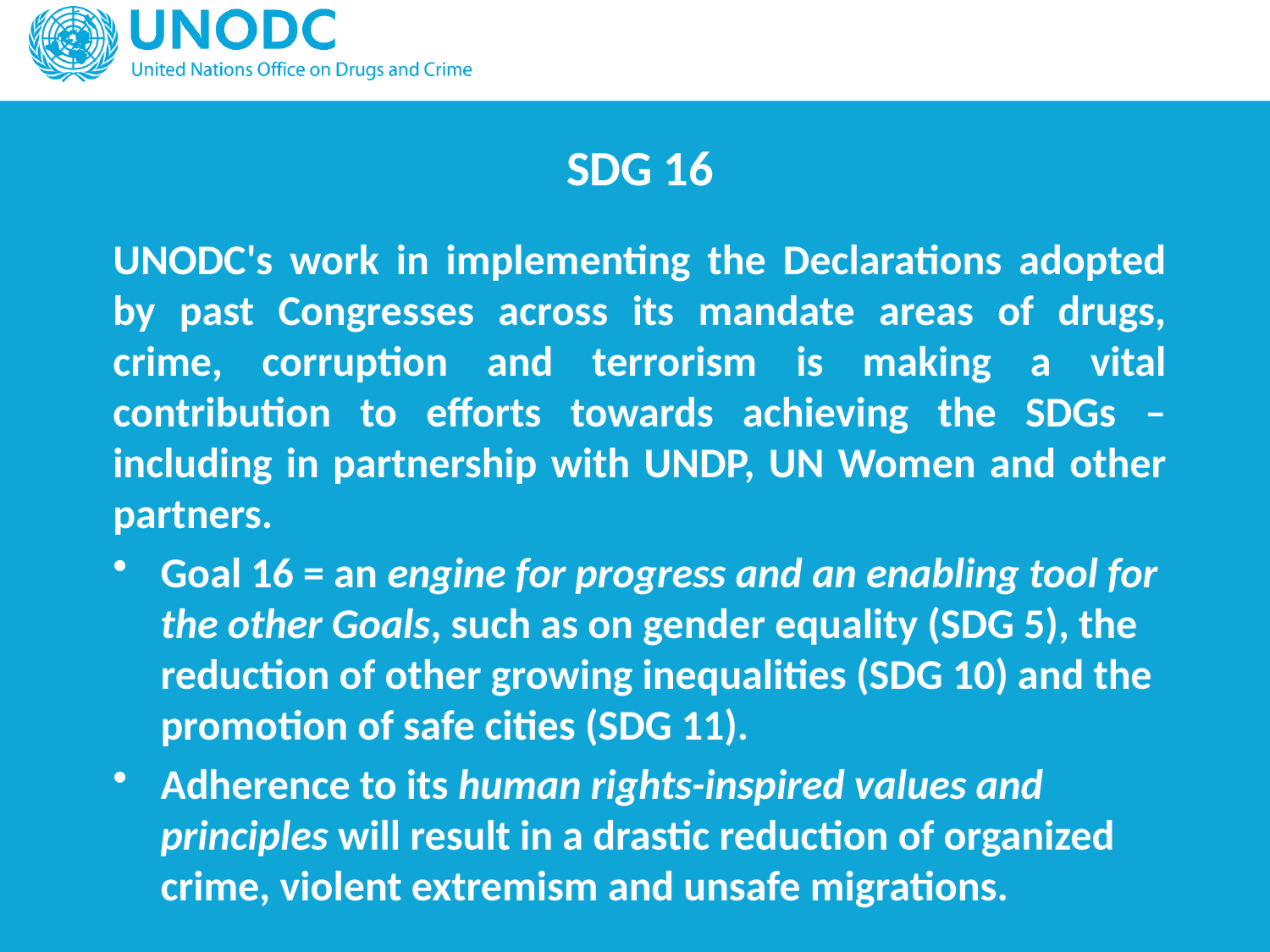

# SDG 16
UNODC's work in implementing the Declarations adopted by past Congresses across its mandate areas of drugs, crime, corruption and terrorism is making a vital contribution to efforts towards achieving the SDGs – including in partnership with UNDP, UN Women and other partners.
Goal 16 = an engine for progress and an enabling tool for the other Goals, such as on gender equality (SDG 5), the reduction of other growing inequalities (SDG 10) and the promotion of safe cities (SDG 11).
Adherence to its human rights-inspired values and principles will result in a drastic reduction of organized crime, violent extremism and unsafe migrations.